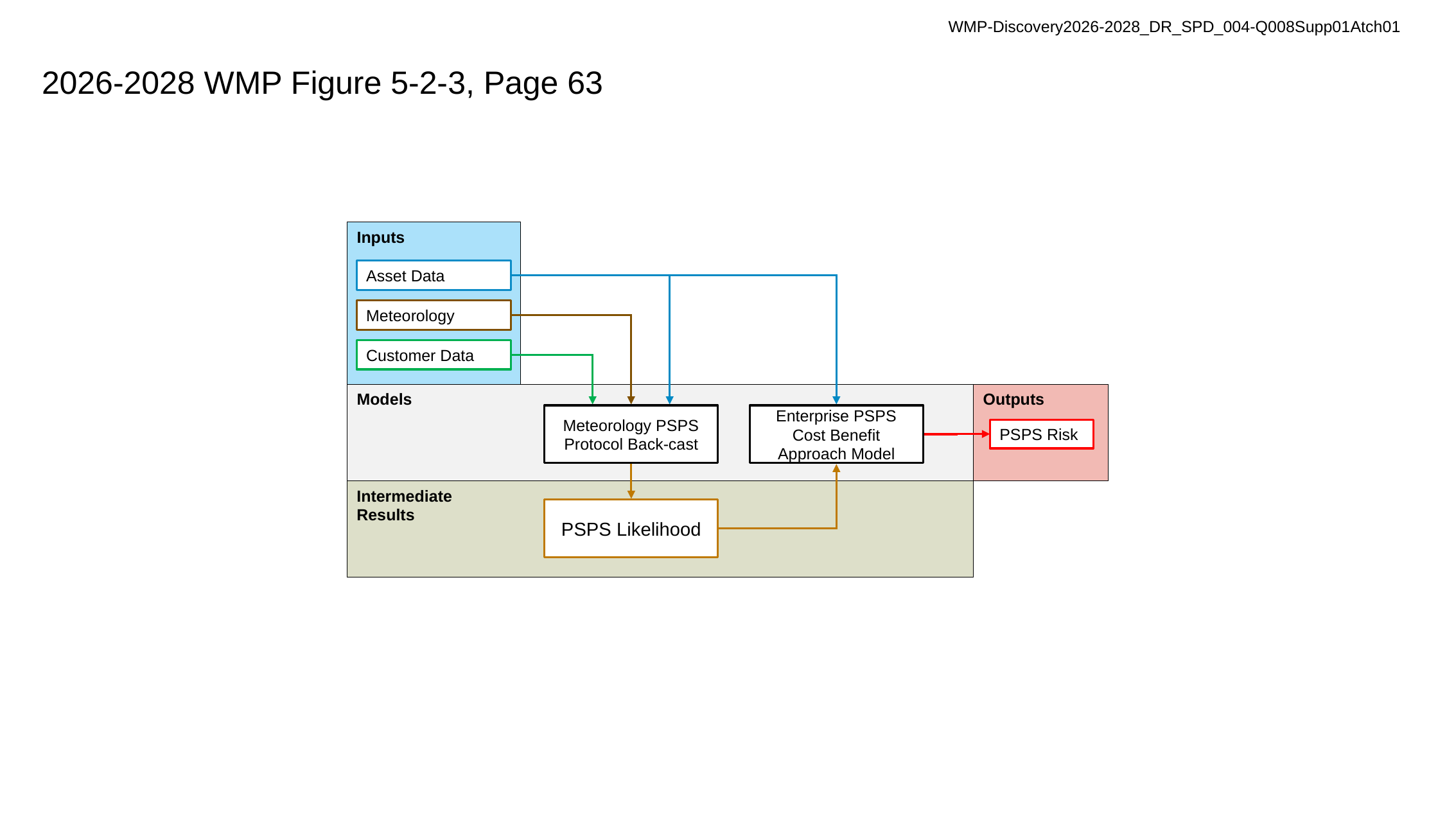

WMP-Discovery2026-2028_DR_SPD_004-Q008Supp01Atch01
# 2026-2028 WMP Figure 5-2-3, Page 63
Inputs
Asset Data
Meteorology
Customer Data
Outputs
Models

Meteorology PSPS Protocol Back-cast

Enterprise PSPS Cost Benefit Approach Model

PSPS Risk
Intermediate
Results

PSPS Likelihood